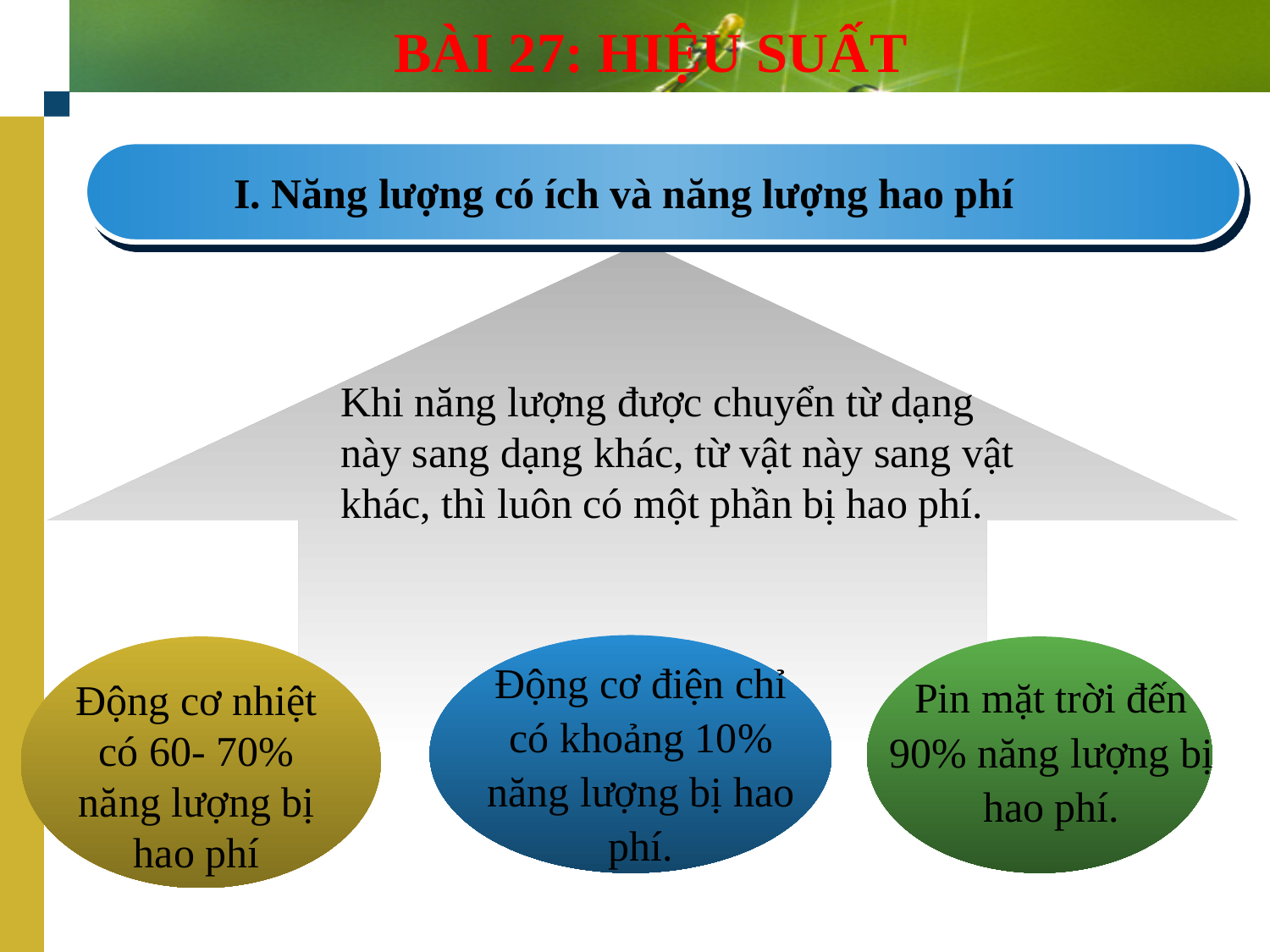

# BÀI 27: HIỆU SUẤT

I. Năng lượng có ích và năng lượng hao phí
Khi năng lượng được chuyển từ dạng này sang dạng khác, từ vật này sang vật khác, thì luôn có một phần bị hao phí.
Động cơ điện chỉ có khoảng 10% năng lượng bị hao phí.
Pin mặt trời đến 90% năng lượng bị hao phí.
Động cơ nhiệt có 60- 70% năng lượng bị hao phí